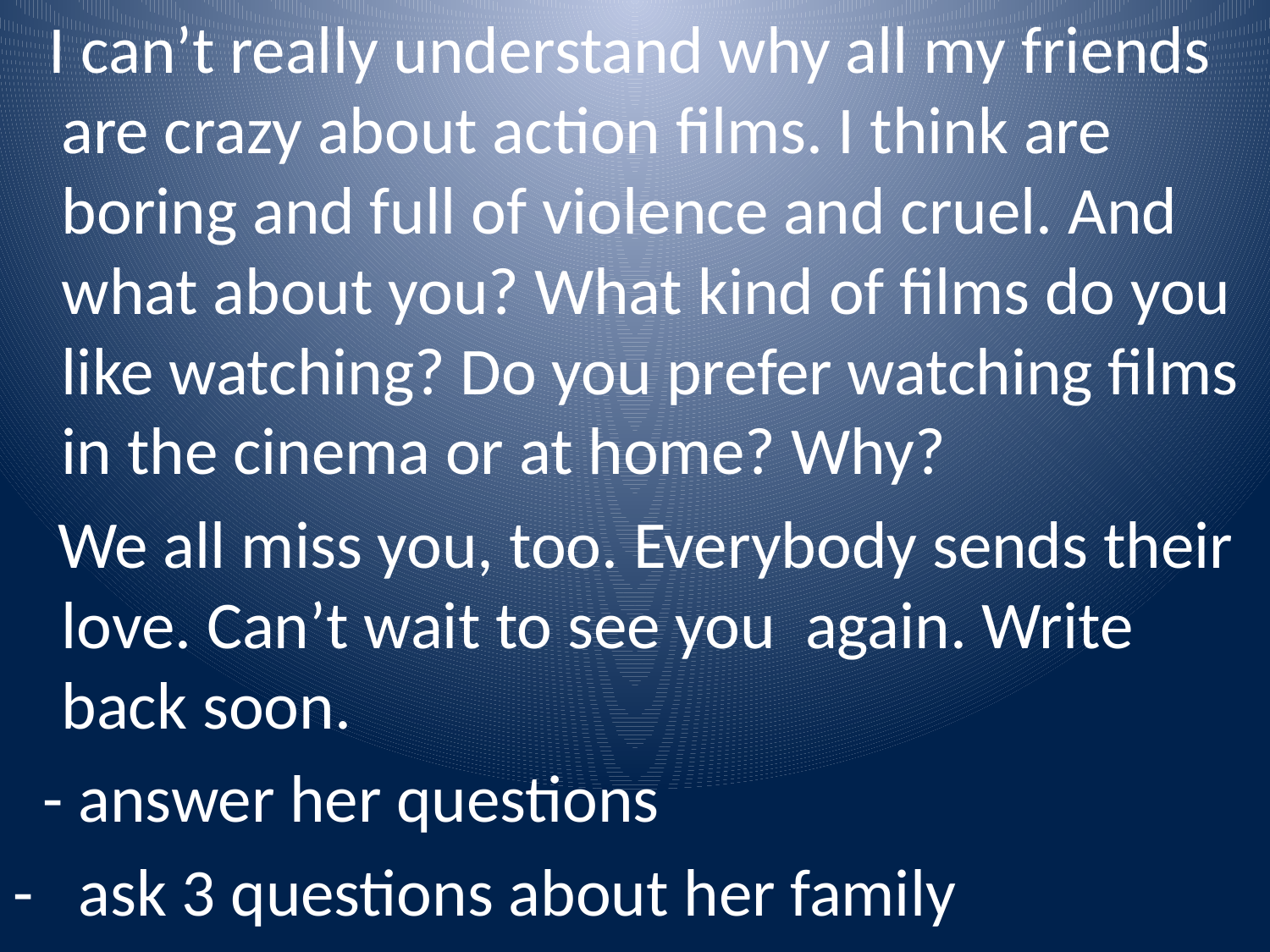

I can’t really understand why all my friends are crazy about action films. I think are boring and full of violence and cruel. And what about you? What kind of films do you like watching? Do you prefer watching films in the cinema or at home? Why?
   We all miss you, too. Everybody sends their love. Can’t wait to see you  again. Write back soon.
  - answer her questions
-   ask 3 questions about her family